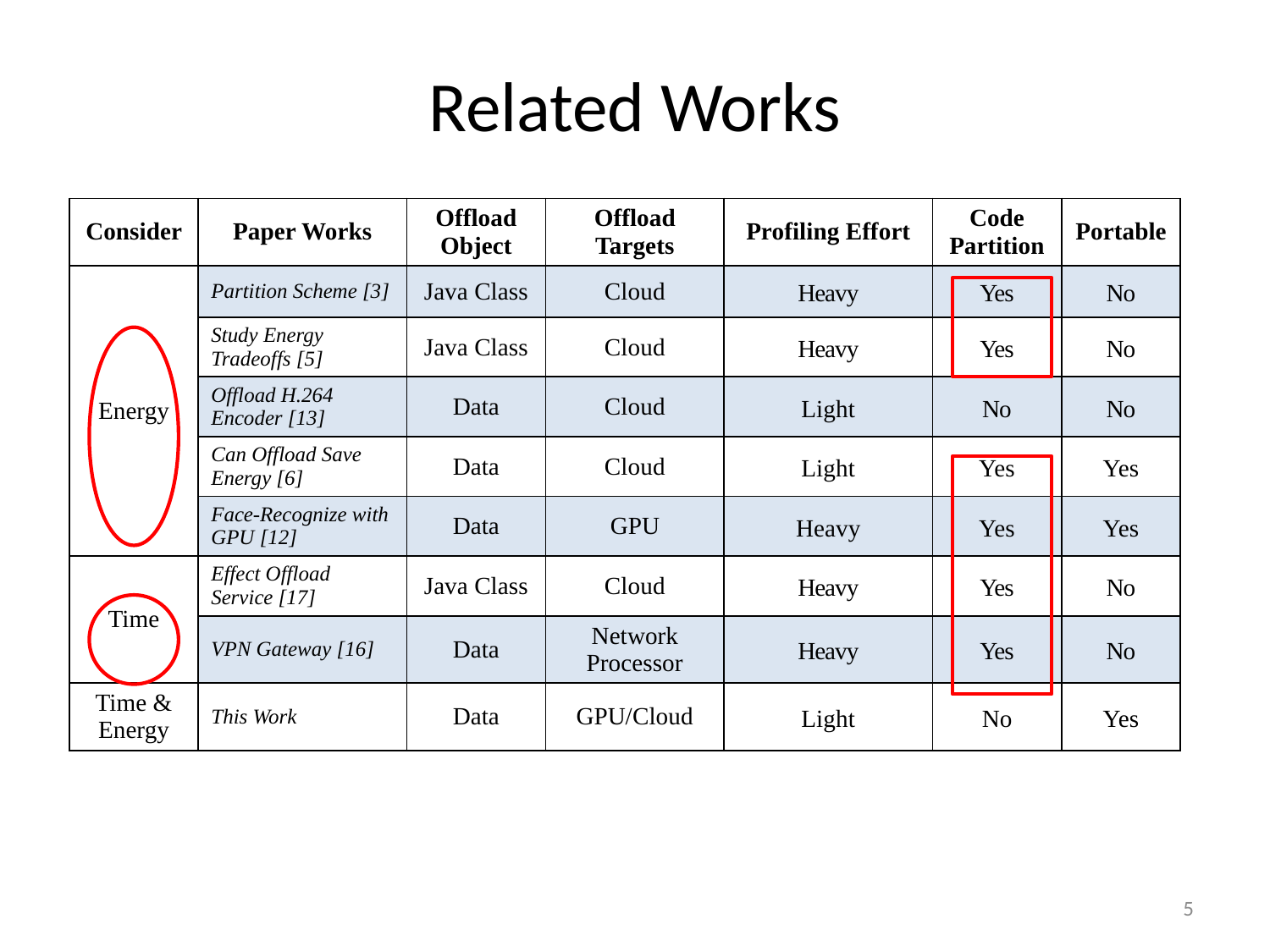

# Related Works
| Consider | Paper Works | Offload Object | Offload Targets | Profiling Effort | Code Partition | Portable |
| --- | --- | --- | --- | --- | --- | --- |
| Energy | Partition Scheme [3] | Java Class | Cloud | Heavy | Yes | No |
|  | Study Energy Tradeoffs [5] | Java Class | Cloud | Heavy | Yes | No |
|  | Offload H.264 Encoder [13] | Data | Cloud | Light | No | No |
|  | Can Offload Save Energy [6] | Data | Cloud | Light | Yes | Yes |
|  | Face-Recognize with GPU [12] | Data | GPU | Heavy | Yes | Yes |
| Time | Effect Offload Service [17] | Java Class | Cloud | Heavy | Yes | No |
|  | VPN Gateway [16] | Data | Network Processor | Heavy | Yes | No |
| Time & Energy | This Work | Data | GPU/Cloud | Light | No | Yes |

5